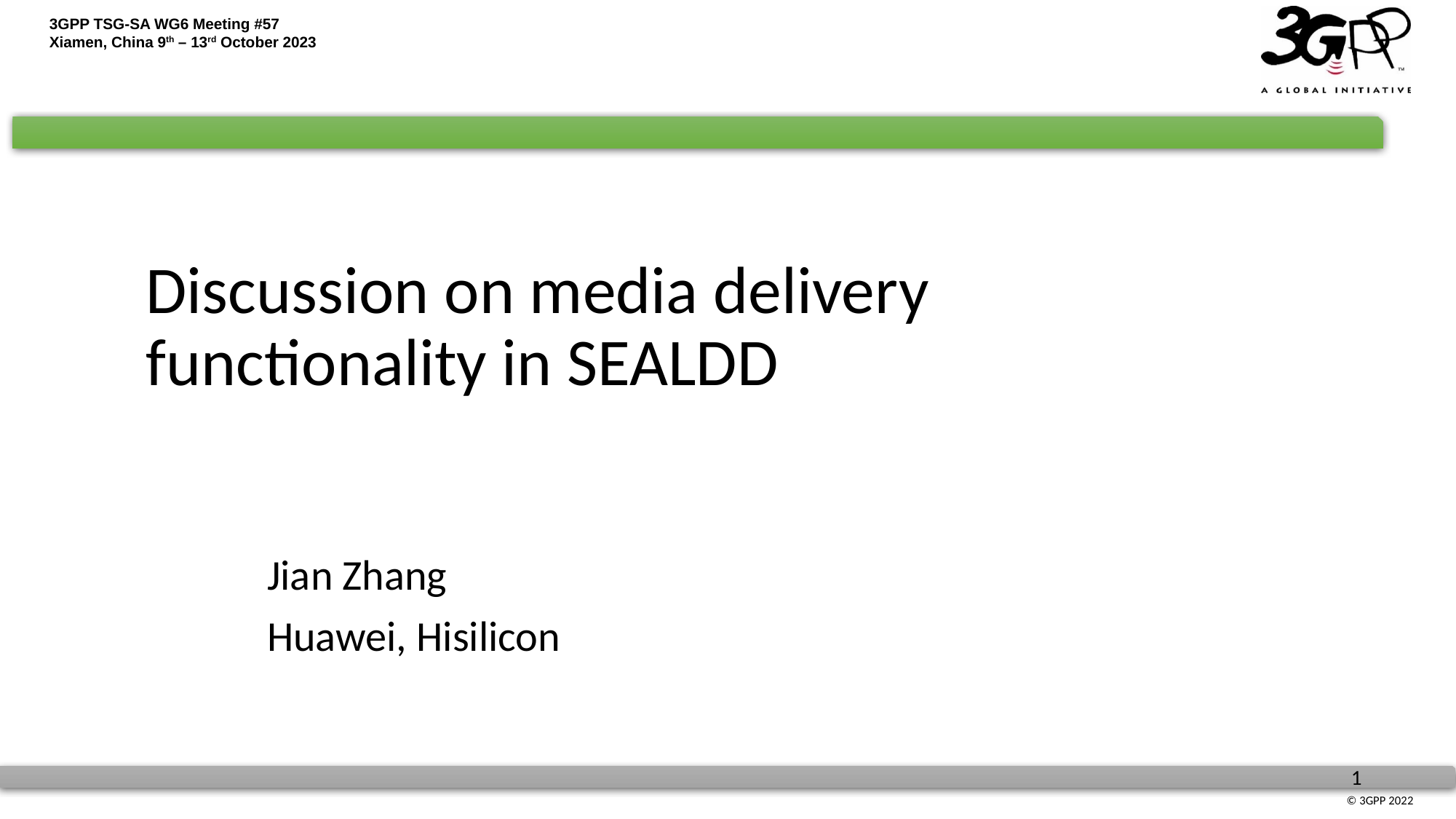

# Discussion on media delivery functionality in SEALDD
Jian Zhang
Huawei, Hisilicon